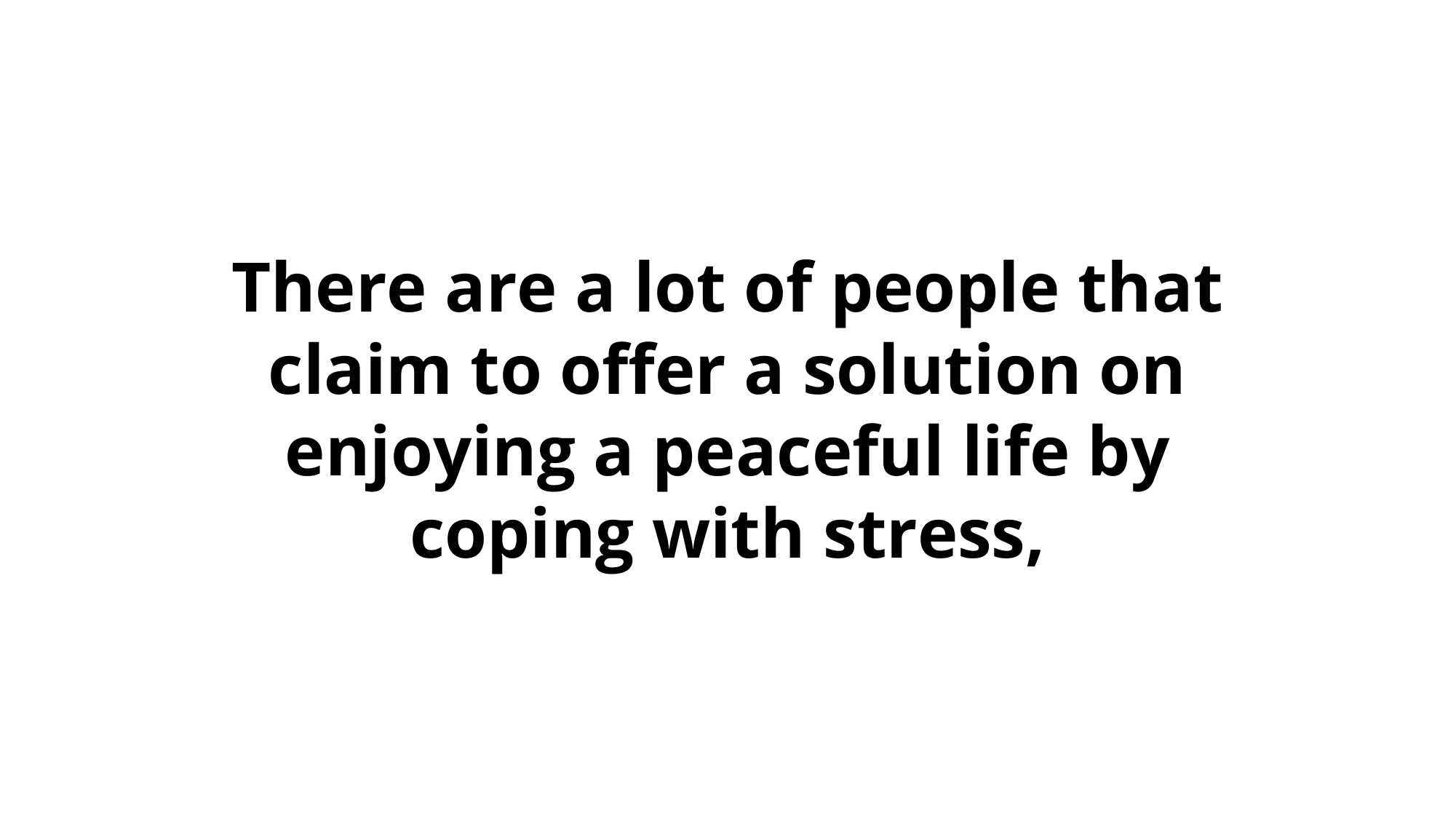

There are a lot of people that claim to offer a solution on enjoying a peaceful life by coping with stress,